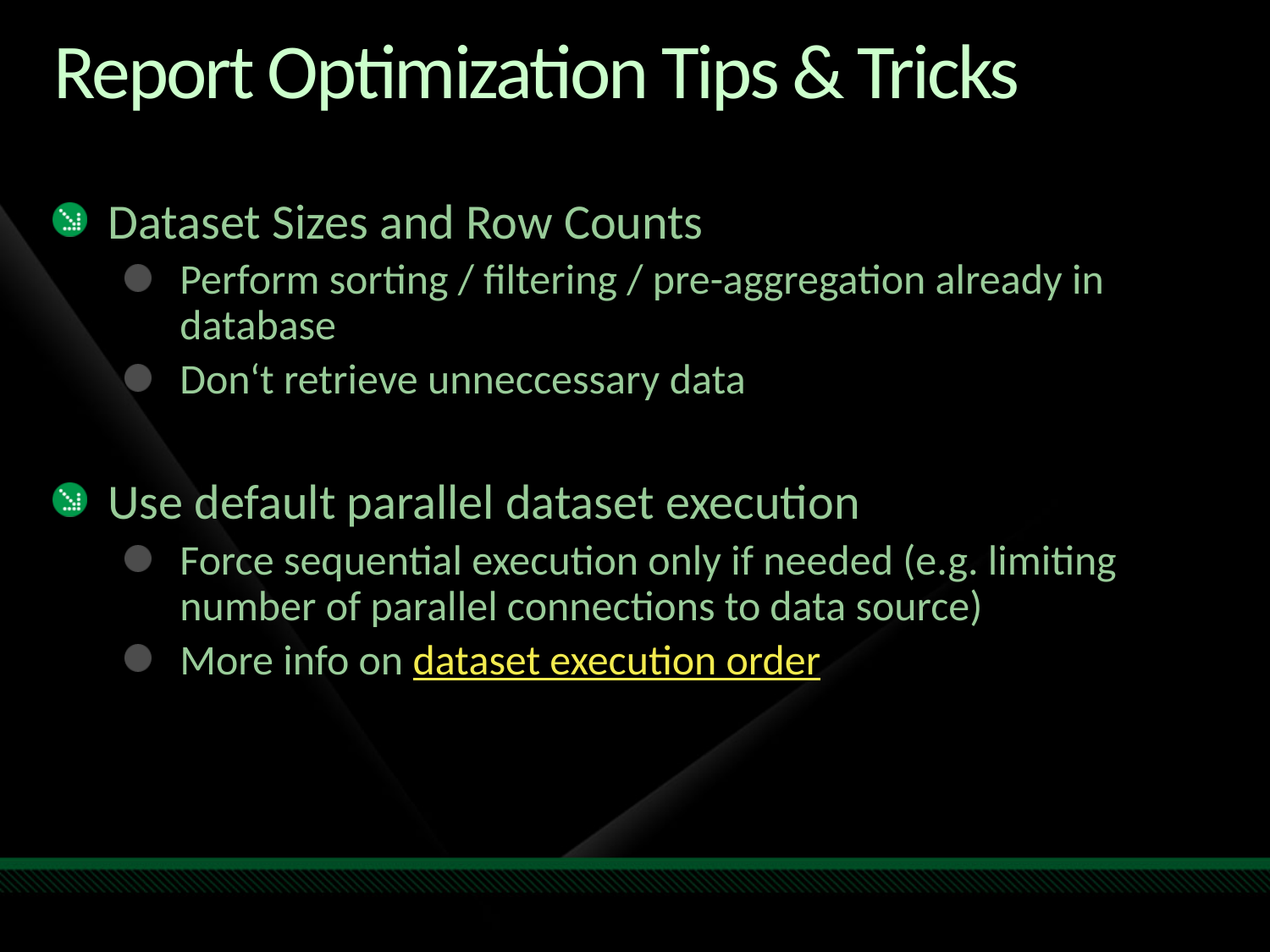

# Report Optimization Tips & Tricks
Dataset Sizes and Row Counts
Perform sorting / filtering / pre-aggregation already in database
Don‘t retrieve unneccessary data

Use default parallel dataset execution
Force sequential execution only if needed (e.g. limiting number of parallel connections to data source)
More info on dataset execution order